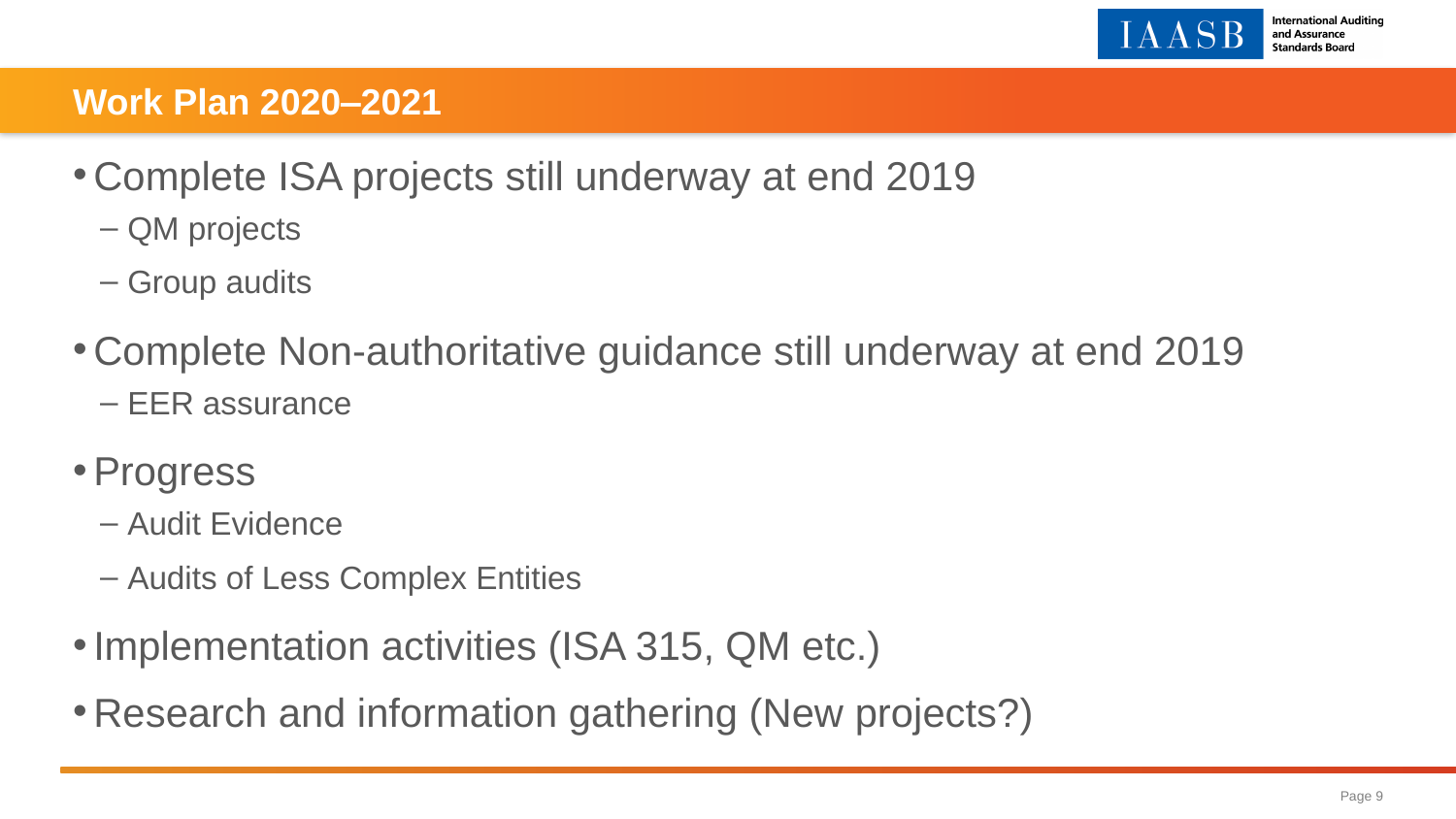

# Work Plan 2020‒2021
Complete ISA projects still underway at end 2019
QM projects
Group audits
Complete Non-authoritative guidance still underway at end 2019
EER assurance
Progress
Audit Evidence
Audits of Less Complex Entities
Implementation activities (ISA 315, QM etc.)
Research and information gathering (New projects?)
Page 9